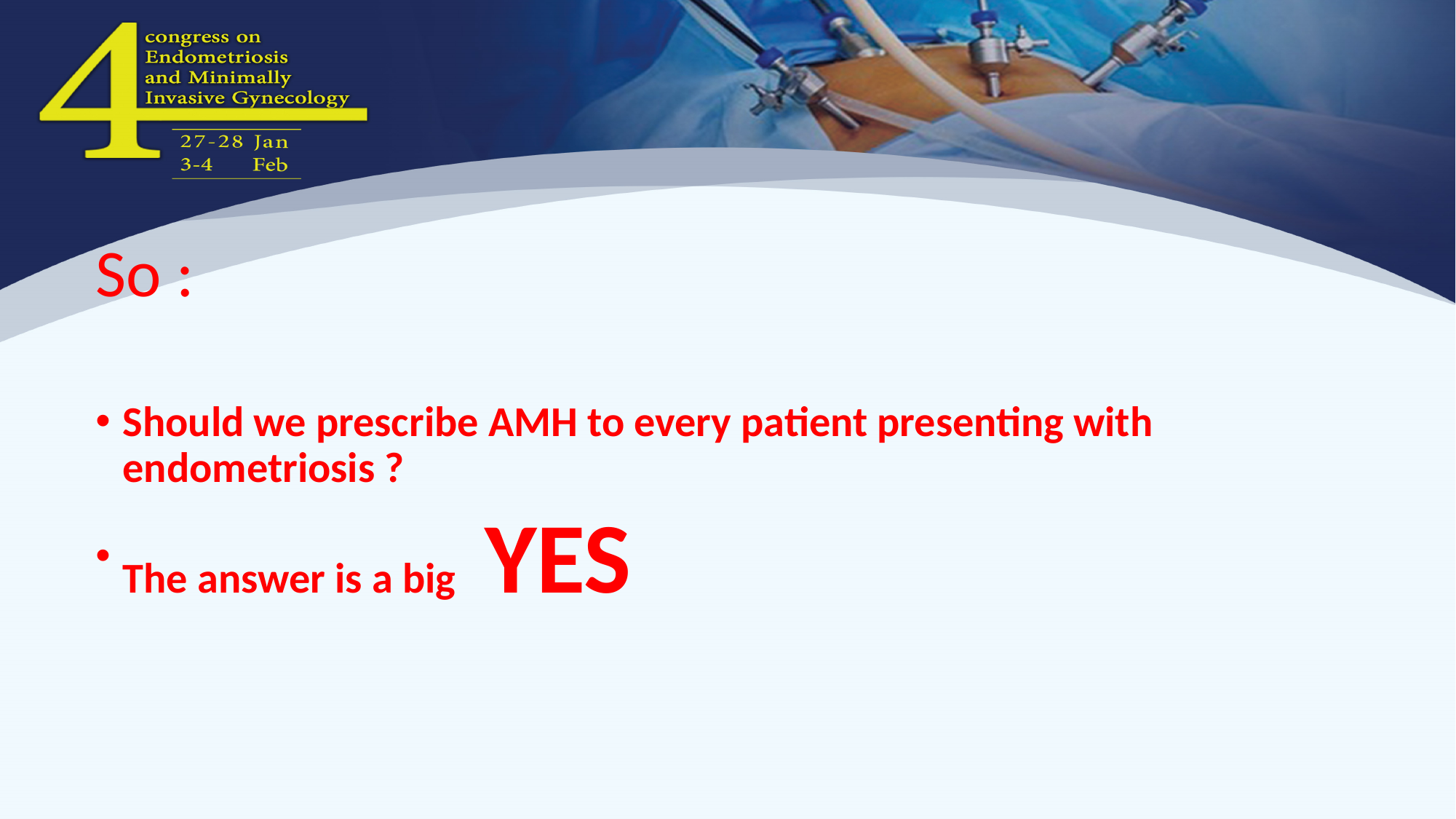

# So :
Should we prescribe AMH to every patient presenting with endometriosis ?
The answer is a big   YES